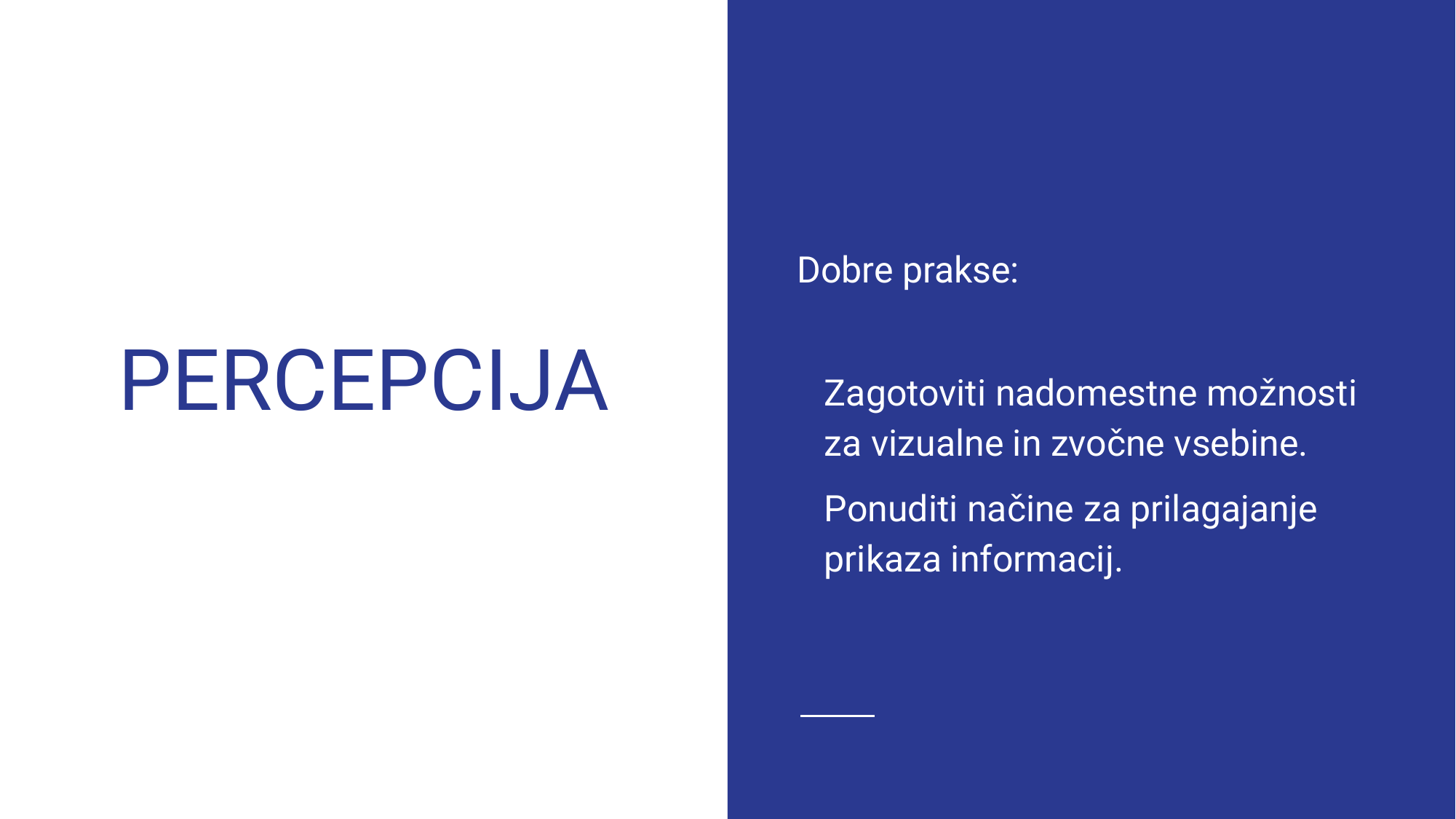

Dobre prakse:

Zagotoviti nadomestne možnosti za vizualne in zvočne vsebine.
Ponuditi načine za prilagajanje prikaza informacij.
# PERCEPCIJA